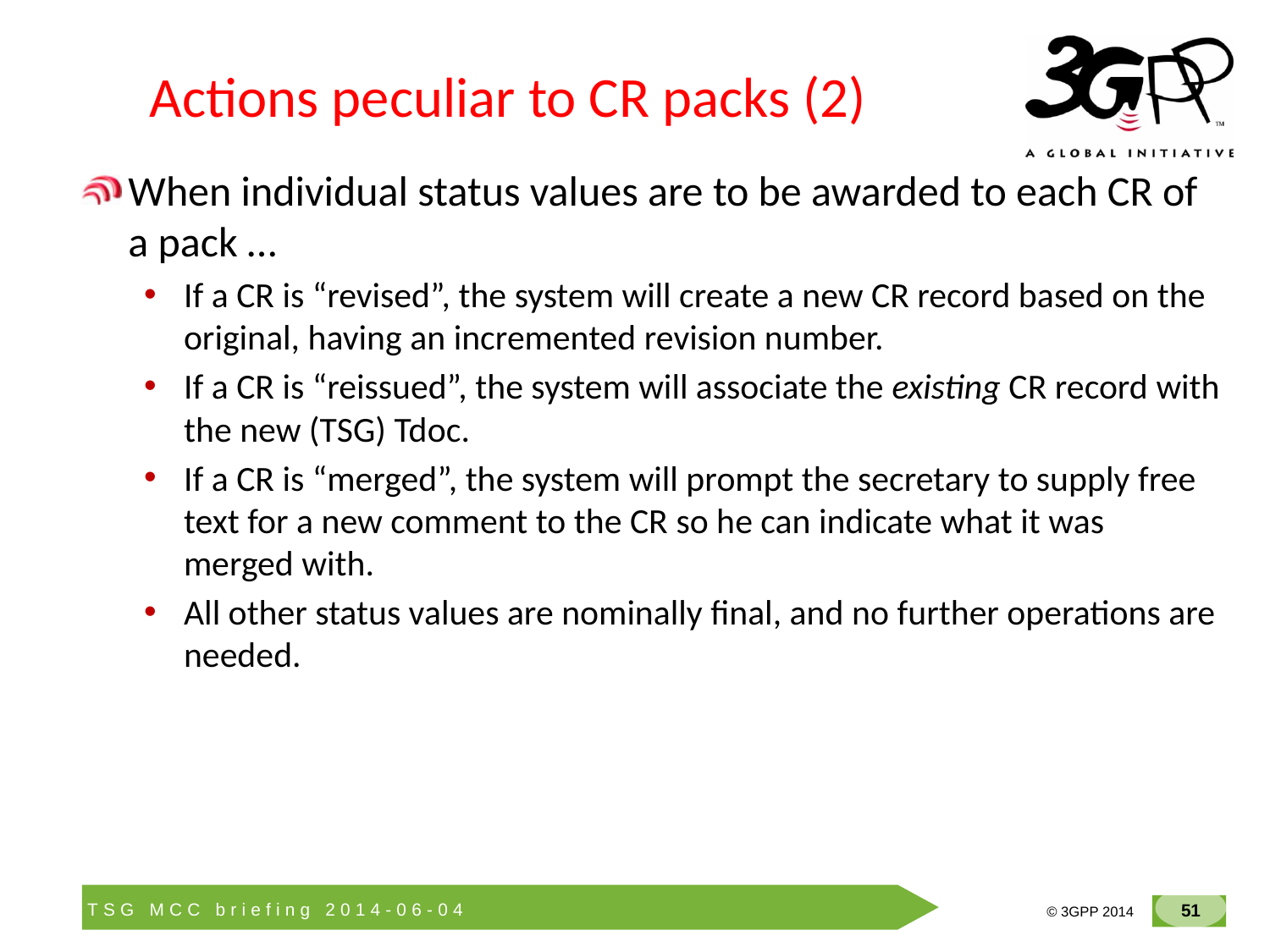

# Actions peculiar to CR packs (2)
When individual status values are to be awarded to each CR of a pack …
If a CR is “revised”, the system will create a new CR record based on the original, having an incremented revision number.
If a CR is “reissued”, the system will associate the existing CR record with the new (TSG) Tdoc.
If a CR is “merged”, the system will prompt the secretary to supply free text for a new comment to the CR so he can indicate what it was merged with.
All other status values are nominally final, and no further operations are needed.